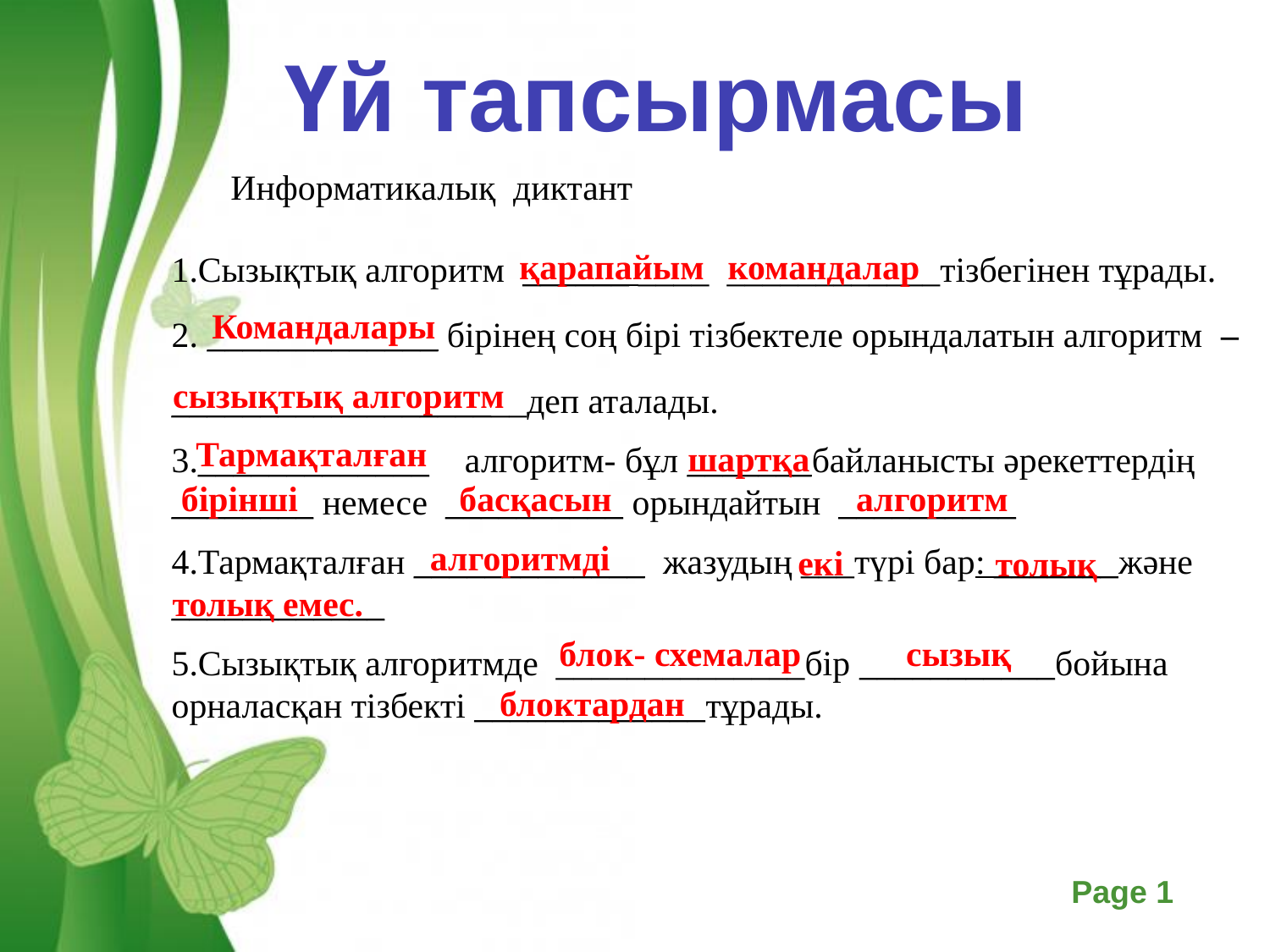

Үй тапсырмасы

Информатикалық  диктант
1.Сызықтық алгоритм  ______ ____  ____________тізбегінен тұрады.

2. _____________ бірінең соң бірі тізбектеле орындалатын алгоритм  –

____________________деп аталады.

3._____________    алгоритм- бұл _______байланысты әрекеттердің  ________ немесе  __________ орындайтын  __________

4.Тармақталған _____________  жазудың ___түрі бар: _______және  ____________

5.Сызықтық алгоритмде  ______________бір ___________бойына орналасқан тізбекті _____________тұрады.
қарапайым
командалар
#

Командалары

сызықтық алгоритм
Тармақталған
шартқа
бірінші
басқасын
алгоритм
алгоритмді
екі
толық
толық емес.
блок- схемалар
сызық
блоктардан